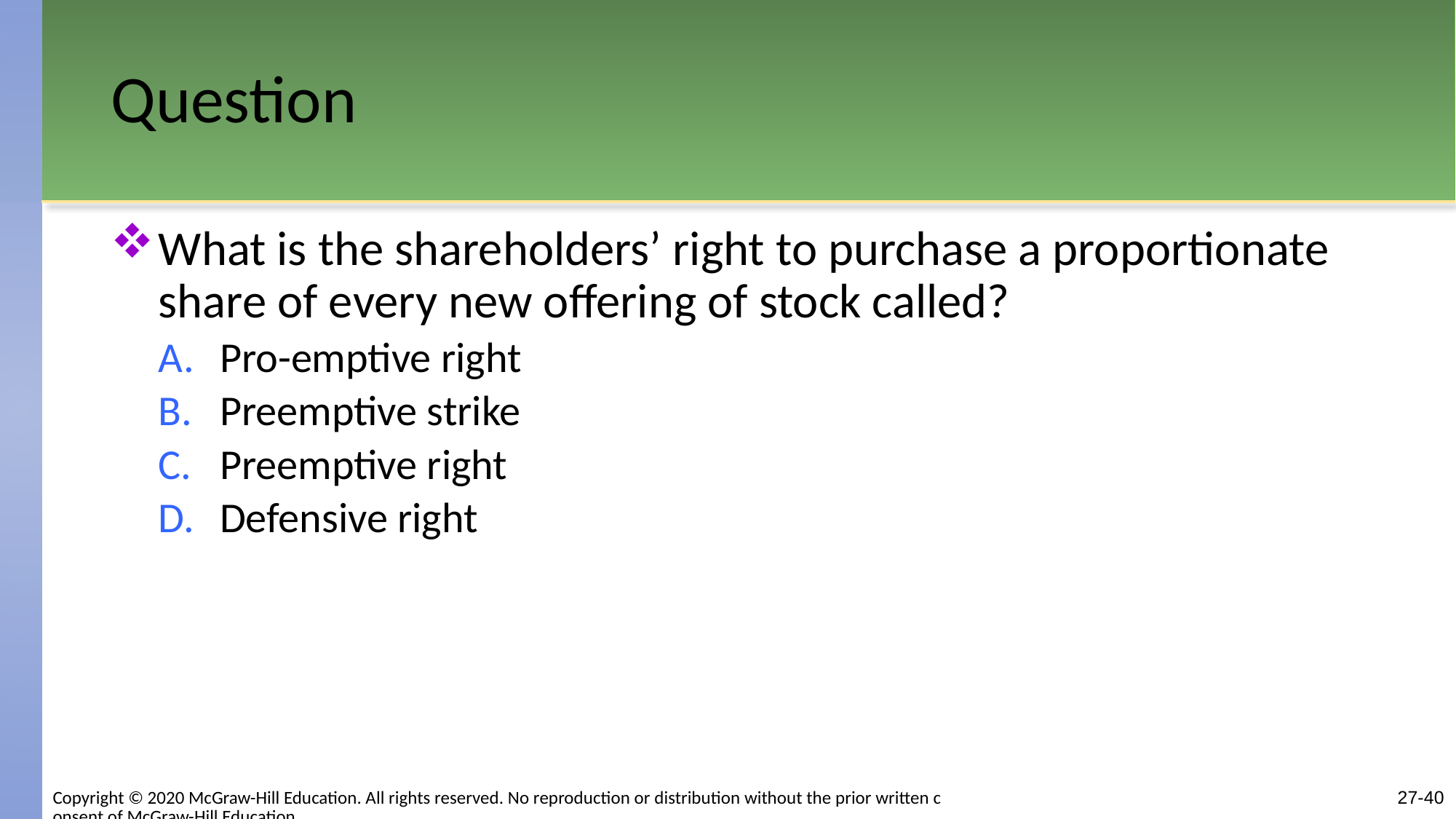

# Question
What is the shareholders’ right to purchase a proportionate share of every new offering of stock called?
Pro-emptive right
Preemptive strike
Preemptive right
Defensive right
27-40
Copyright © 2020 McGraw-Hill Education. All rights reserved. No reproduction or distribution without the prior written consent of McGraw-Hill Education.